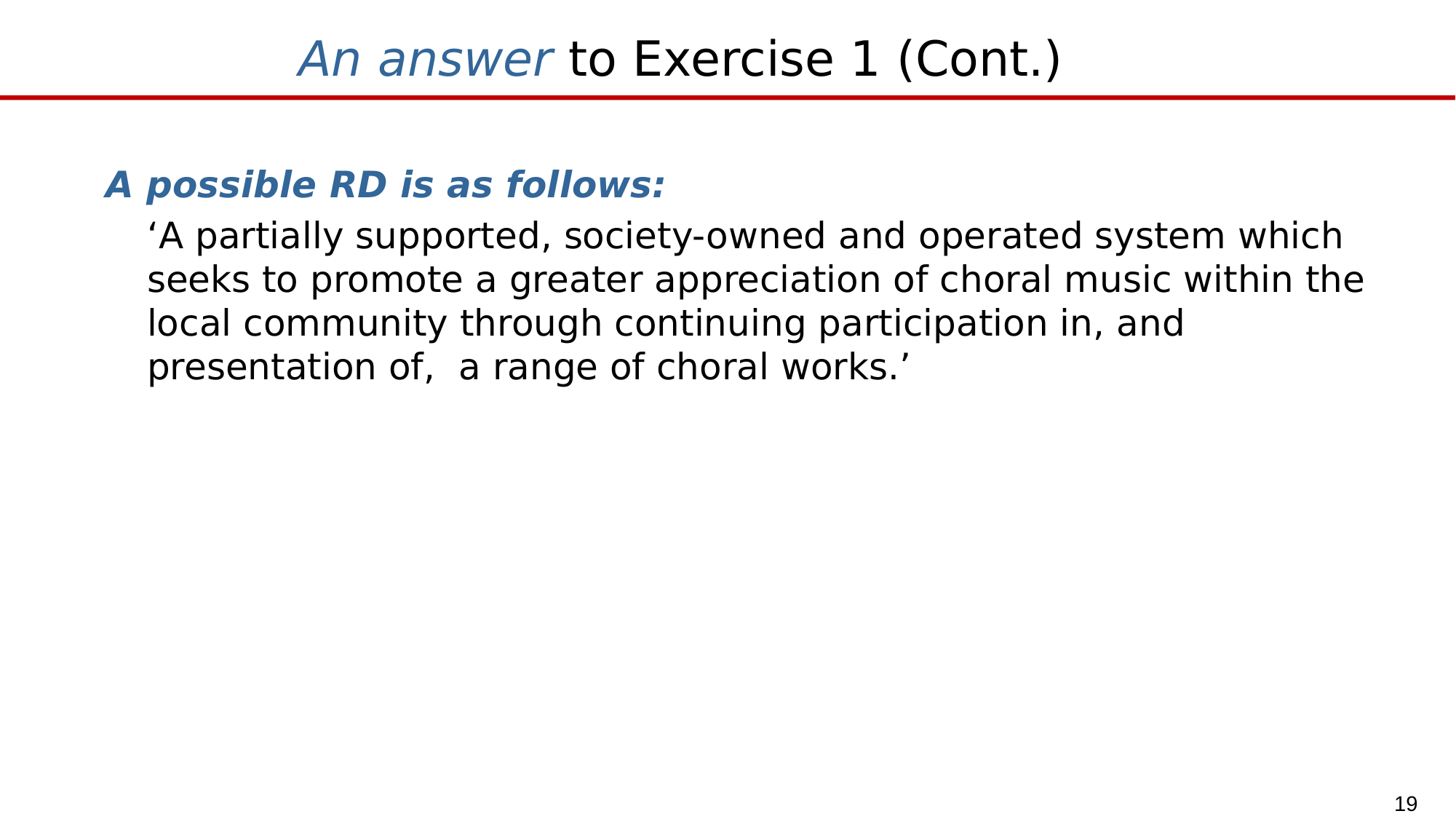

# An answer to Exercise 1 (Cont.)
A possible RD is as follows:
	‘A partially supported, society-owned and operated system which seeks to promote a greater appreciation of choral music within the local community through continuing participation in, and presentation of,  a range of choral works.’
19